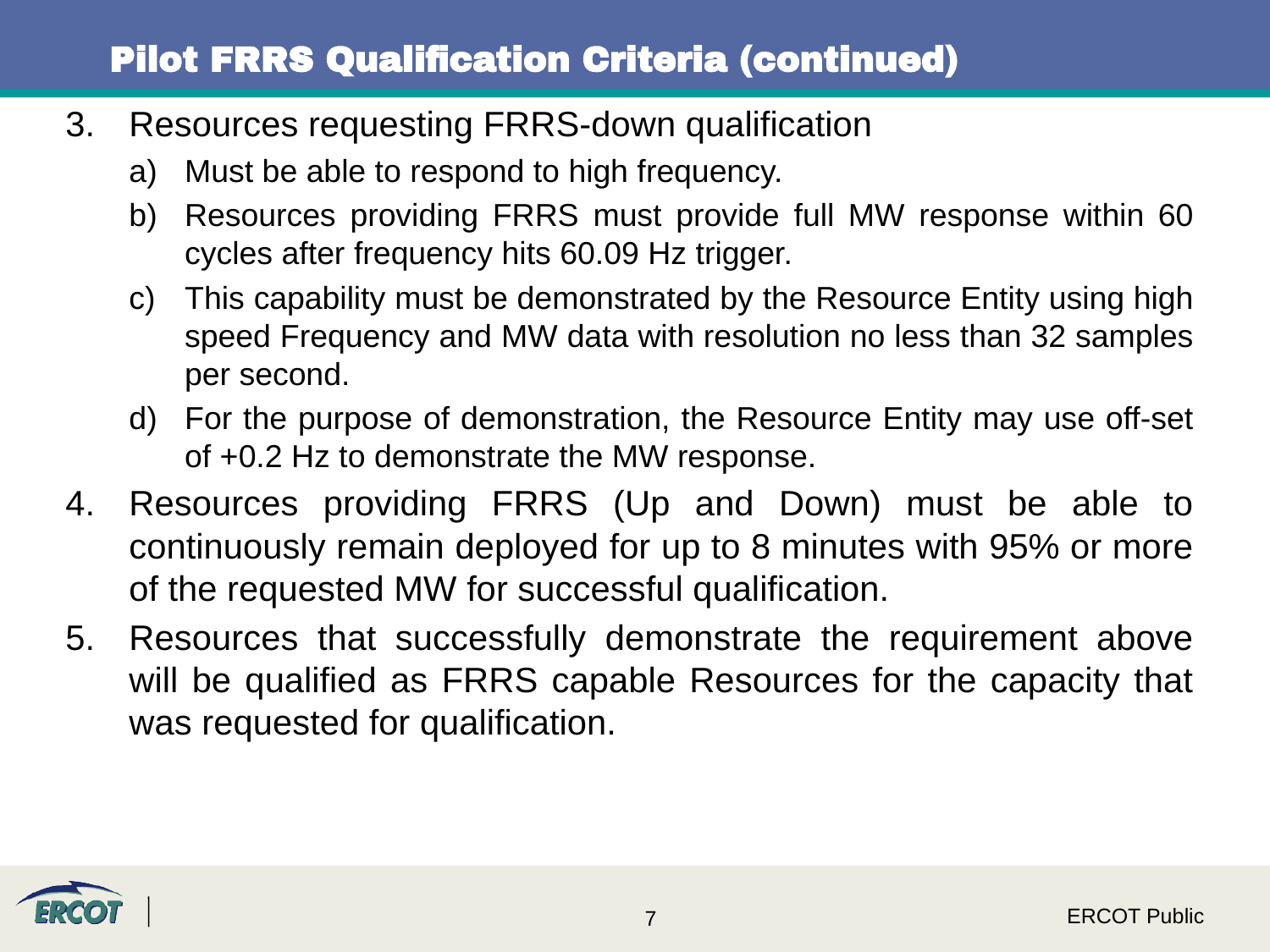

# Pilot FRRS Qualification Criteria (continued)
Resources requesting FRRS-down qualification
Must be able to respond to high frequency.
Resources providing FRRS must provide full MW response within 60 cycles after frequency hits 60.09 Hz trigger.
This capability must be demonstrated by the Resource Entity using high speed Frequency and MW data with resolution no less than 32 samples per second.
For the purpose of demonstration, the Resource Entity may use off-set of +0.2 Hz to demonstrate the MW response.
Resources providing FRRS (Up and Down) must be able to continuously remain deployed for up to 8 minutes with 95% or more of the requested MW for successful qualification.
Resources that successfully demonstrate the requirement above will be qualified as FRRS capable Resources for the capacity that was requested for qualification.

ERCOT Public